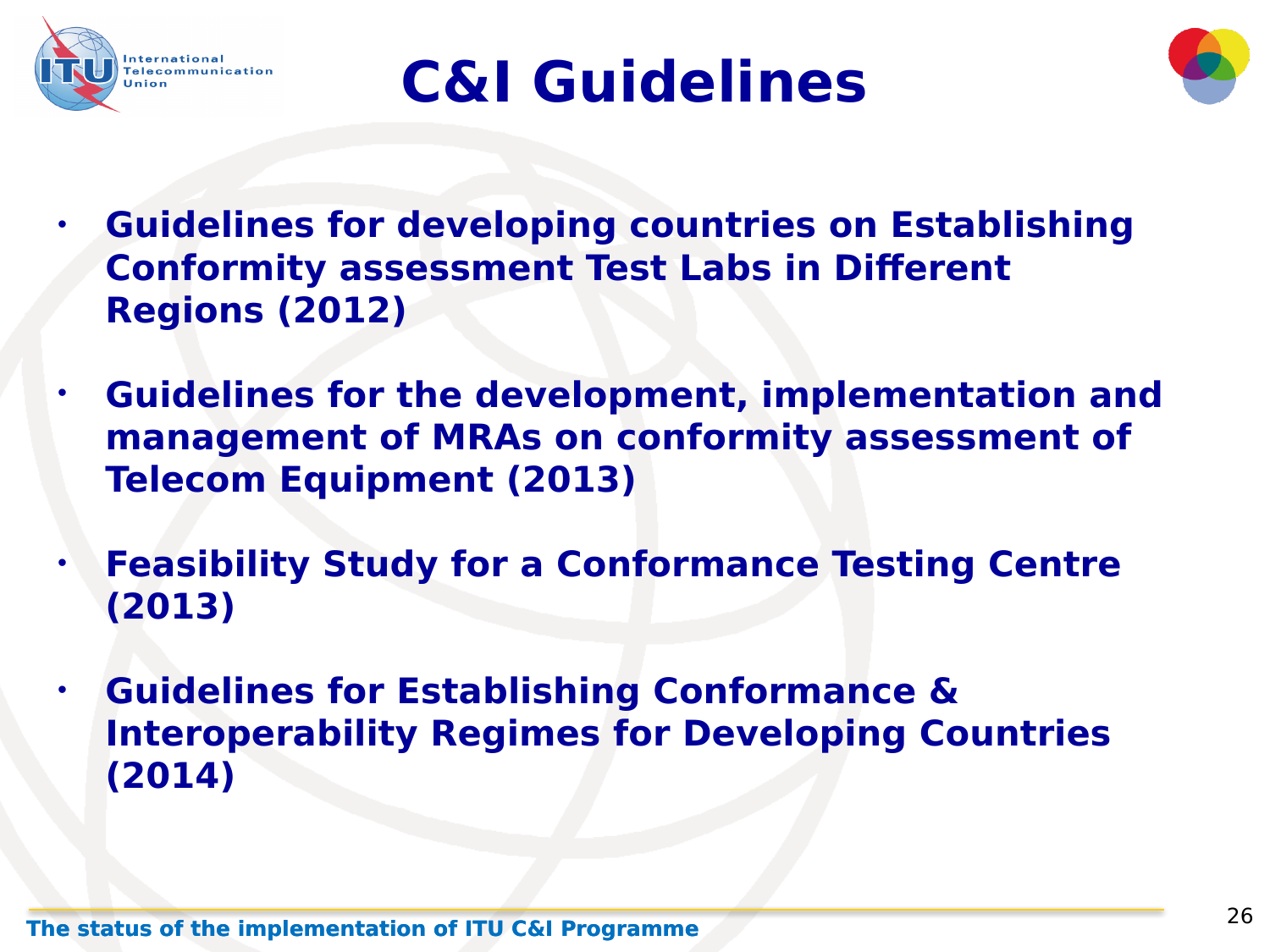

C&I Guidelines
Guidelines for developing countries on Establishing Conformity assessment Test Labs in Different Regions (2012)
Guidelines for the development, implementation and management of MRAs on conformity assessment of Telecom Equipment (2013)
Feasibility Study for a Conformance Testing Centre (2013)
Guidelines for Establishing Conformance & Interoperability Regimes for Developing Countries (2014)
26